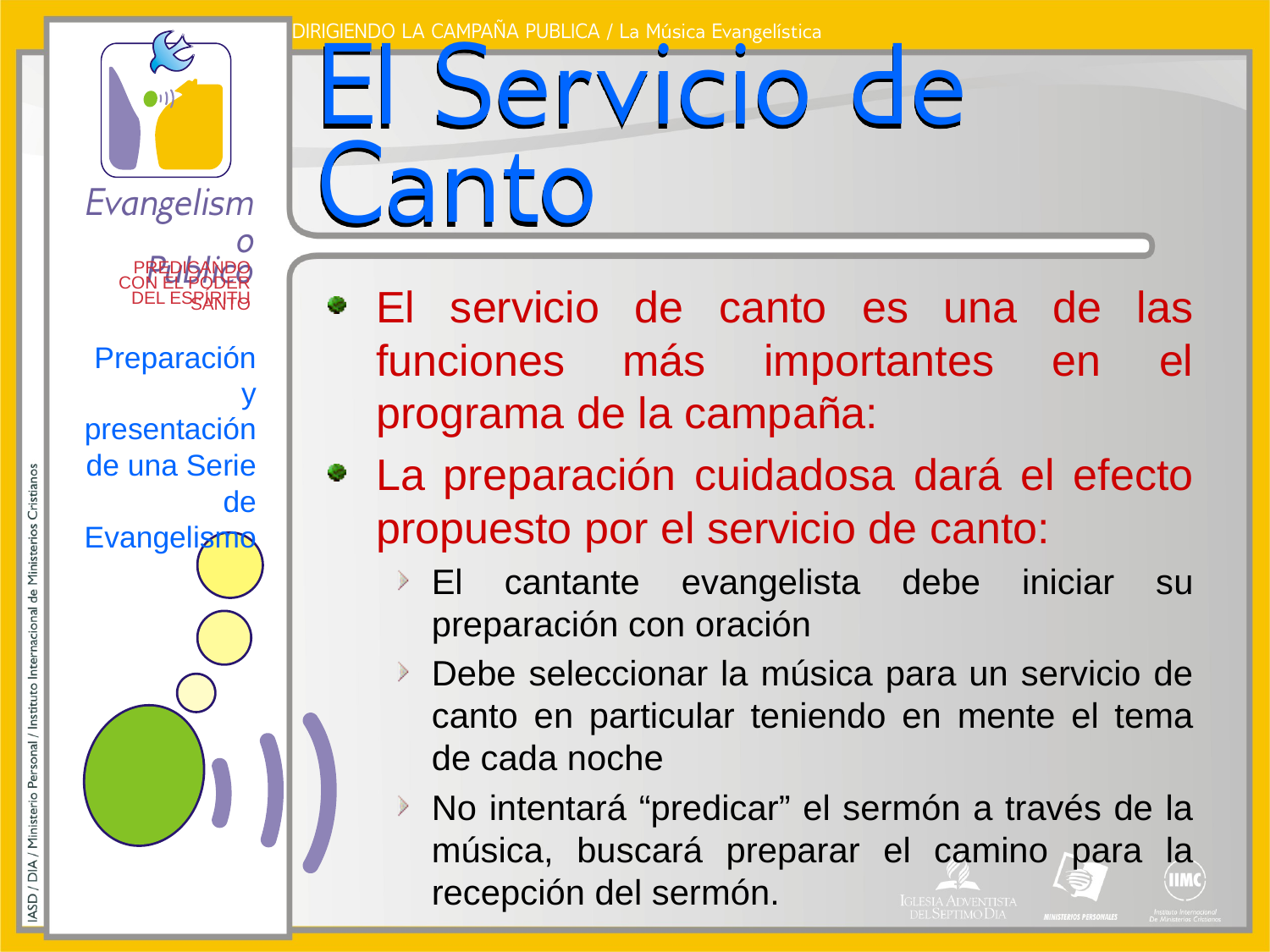

DIRIGIENDO LA CAMPAÑA PUBLICA / La Música Evangelística
# El Servicio de Canto
El servicio de canto es una de las funciones más importantes en el programa de la campaña:
La preparación cuidadosa dará el efecto propuesto por el servicio de canto:
El cantante evangelista debe iniciar su preparación con oración
Debe seleccionar la música para un servicio de canto en particular teniendo en mente el tema de cada noche
No intentará “predicar” el sermón a través de la música, buscará preparar el camino para la recepción del sermón.